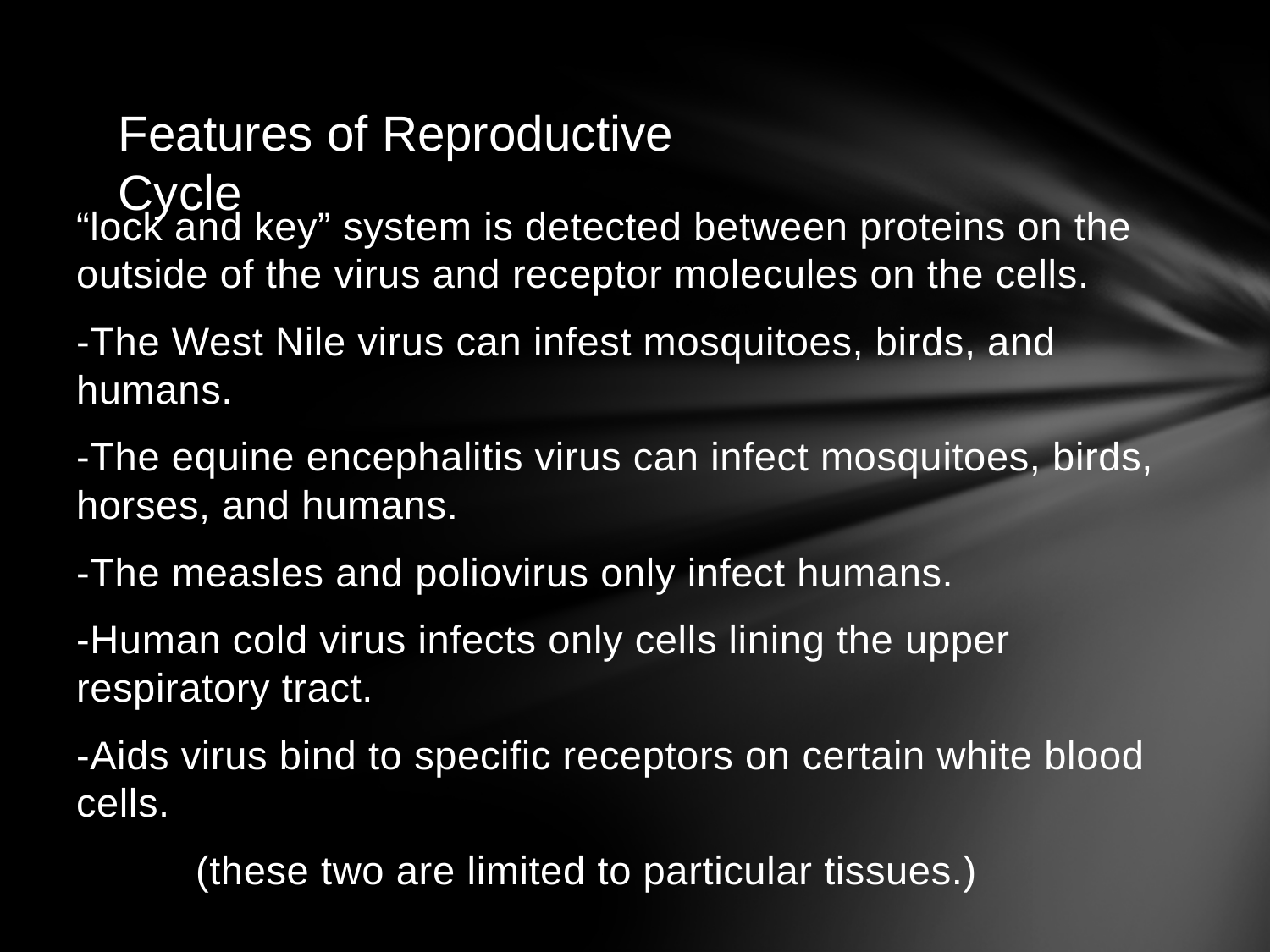

Features of Reproductive Cycle

“lock and key” system is detected between proteins on the outside of the virus and receptor molecules on the cells.
-The West Nile virus can infest mosquitoes, birds, and humans.
-The equine encephalitis virus can infect mosquitoes, birds, horses, and humans.
-The measles and poliovirus only infect humans.
-Human cold virus infects only cells lining the upper respiratory tract.
-Aids virus bind to specific receptors on certain white blood cells.
  	(these two are limited to particular tissues.)